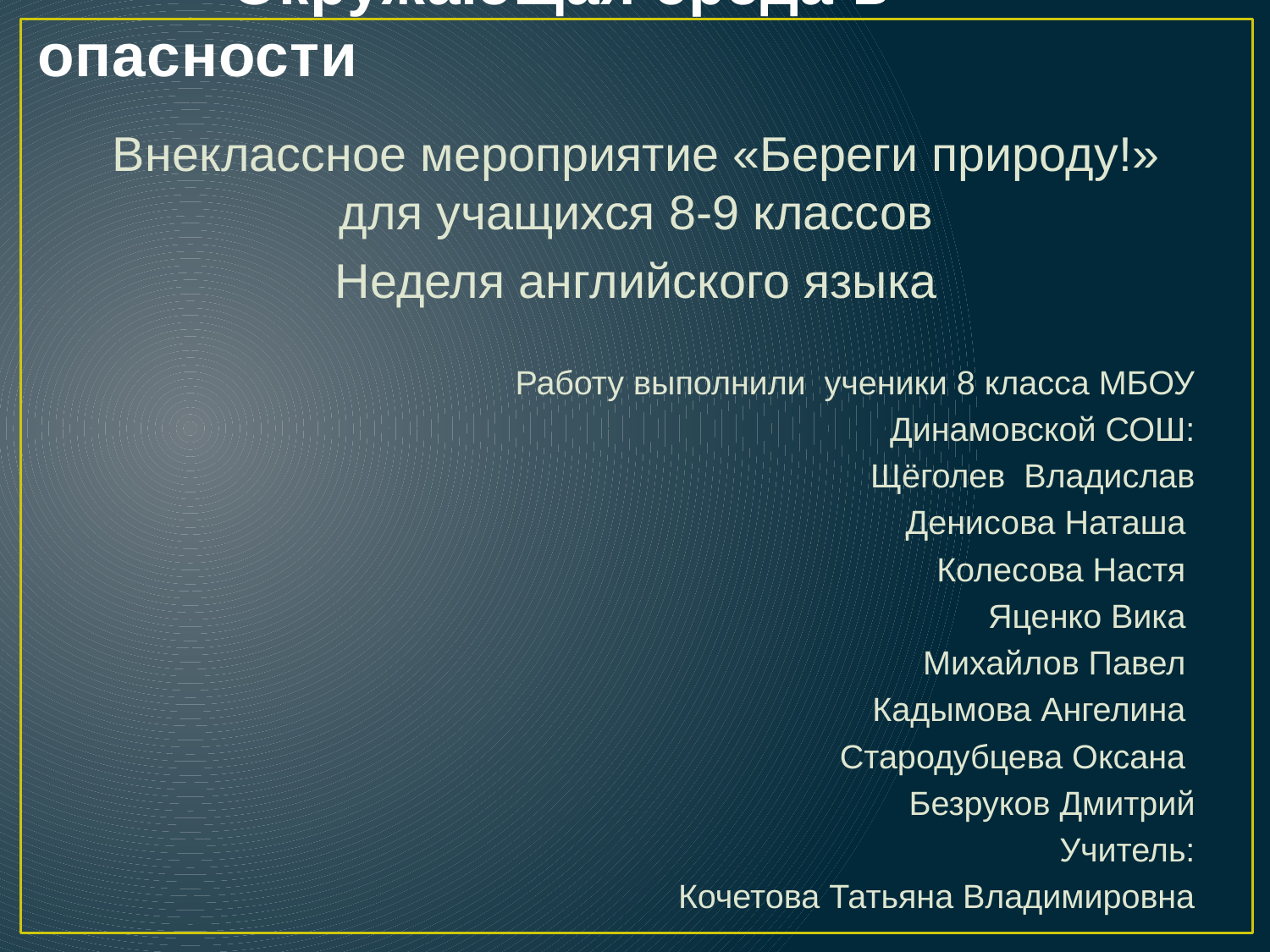

# Окружающая среда в опасности
Внеклассное мероприятие «Береги природу!» для учащихся 8-9 классов
Неделя английского языка

                 Работу выполнили  ученики 8 класса МБОУ
                                     Динамовской СОШ:
Щёголев  Владислав
 Денисова Наташа
Колесова Настя
Яценко Вика
Михайлов Павел
Кадымова Ангелина
Стародубцева Оксана
Безруков Дмитрий
Учитель:
Кочетова Татьяна Владимировна